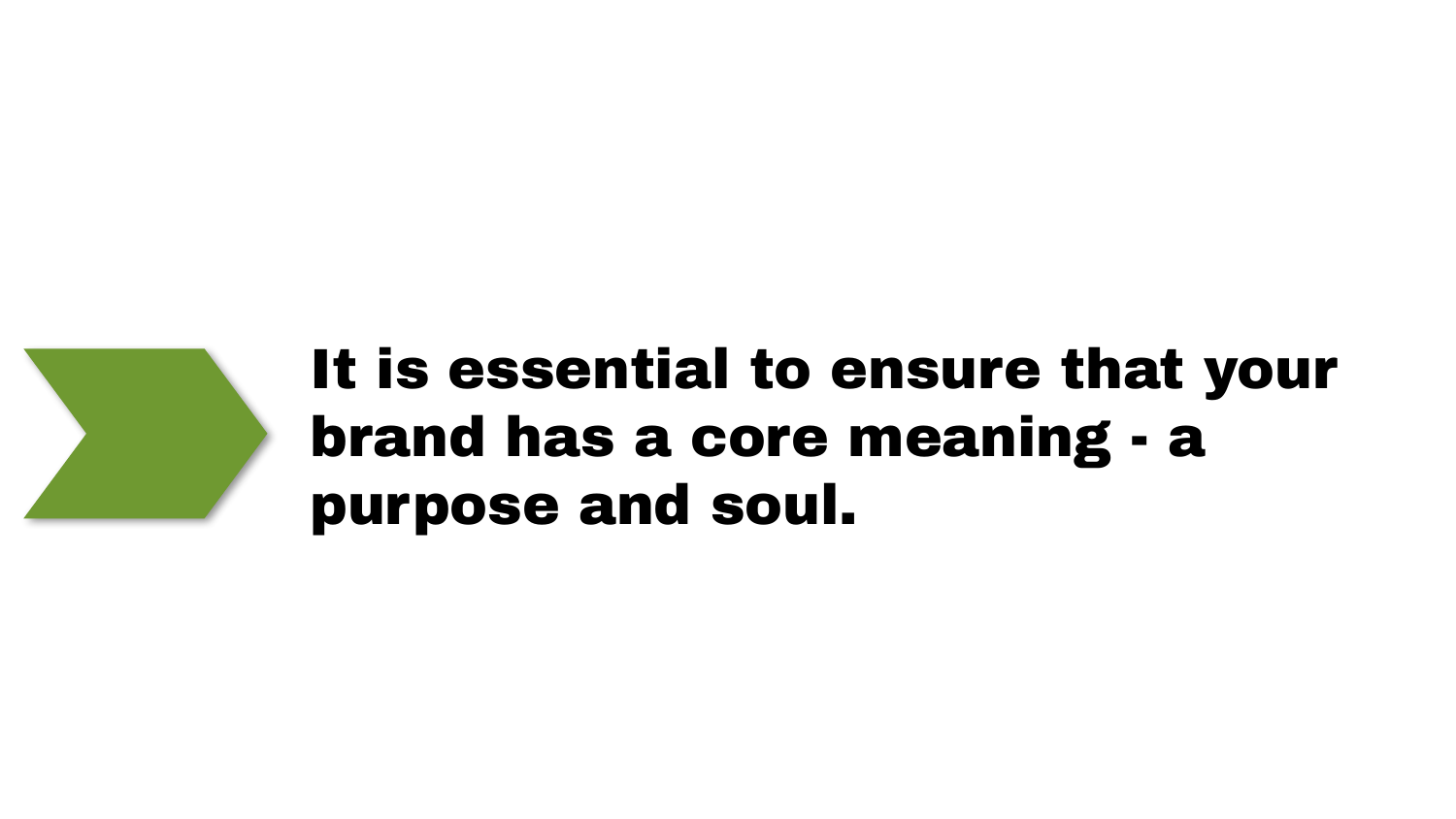

It is essential to ensure that your brand has a core meaning - a
purpose and soul.